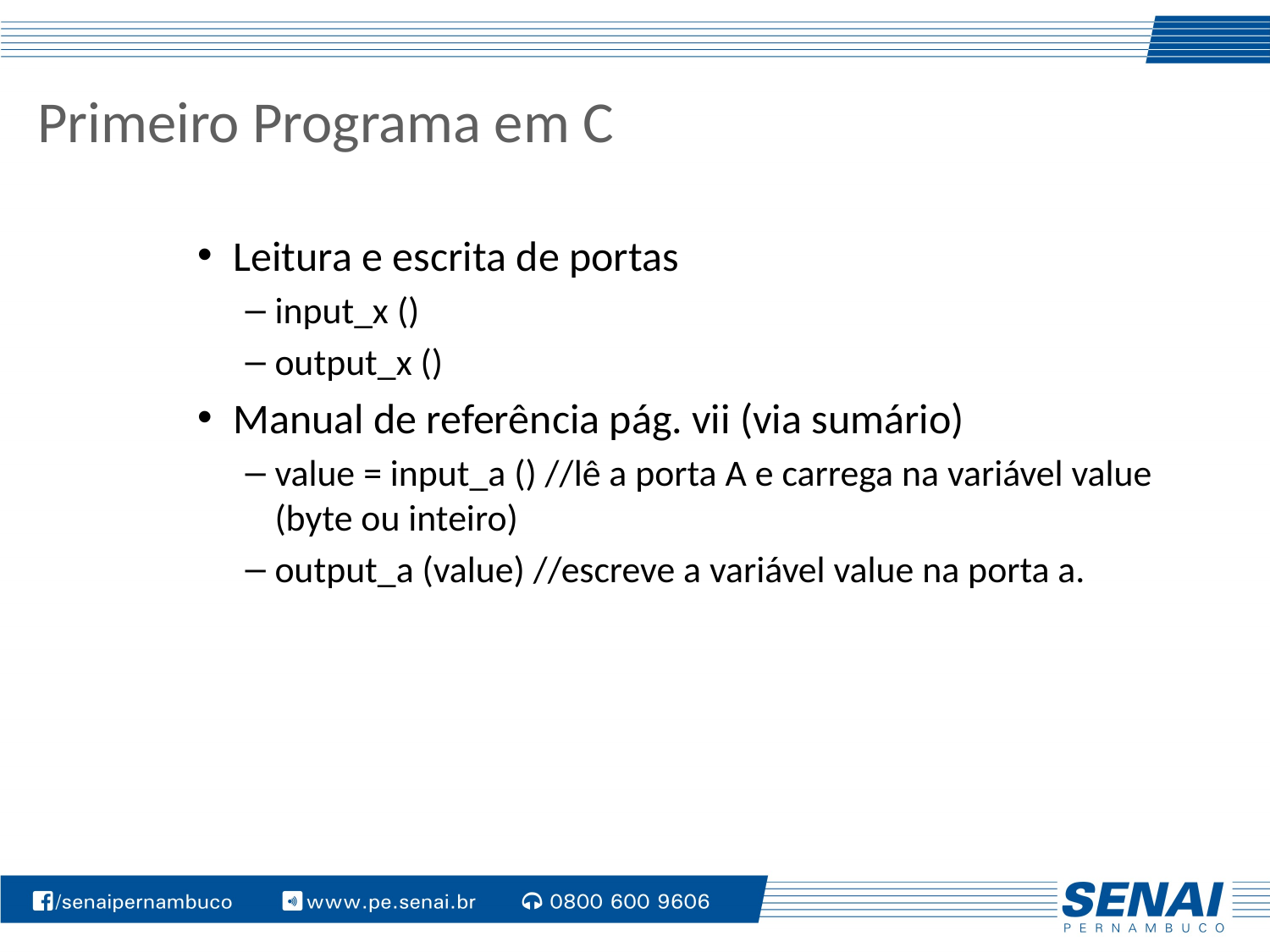

# Primeiro Programa em C
Leitura e escrita de portas
input_x ()
output_x ()
Manual de referência pág. vii (via sumário)
value = input_a () //lê a porta A e carrega na variável value (byte ou inteiro)
output_a (value) //escreve a variável value na porta a.